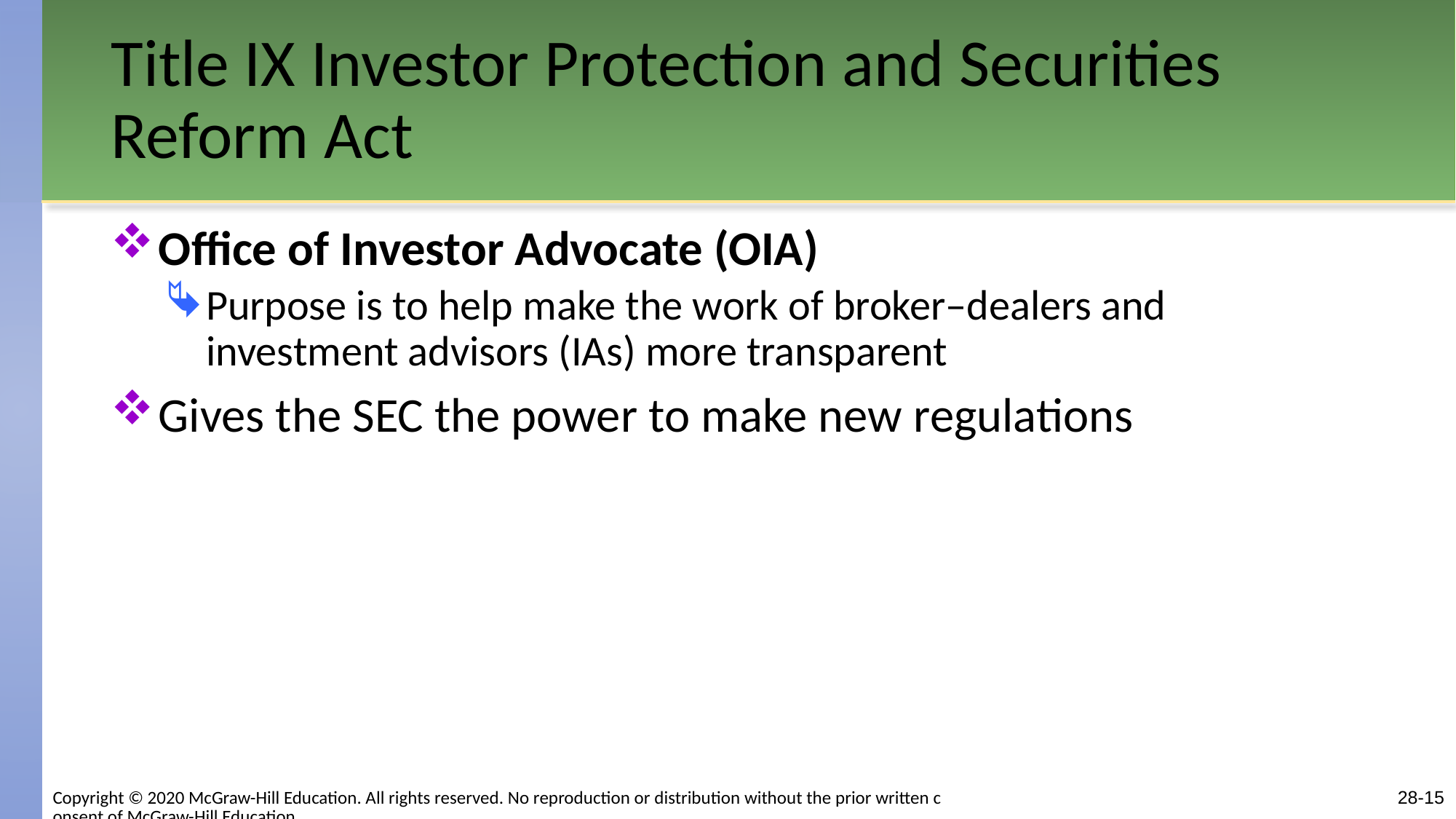

# Title IX Investor Protection and Securities Reform Act
Office of Investor Advocate (OIA)
Purpose is to help make the work of broker–dealers and investment advisors (IAs) more transparent
Gives the SEC the power to make new regulations

Copyright © 2020 McGraw-Hill Education. All rights reserved. No reproduction or distribution without the prior written consent of McGraw-Hill Education.
28-15